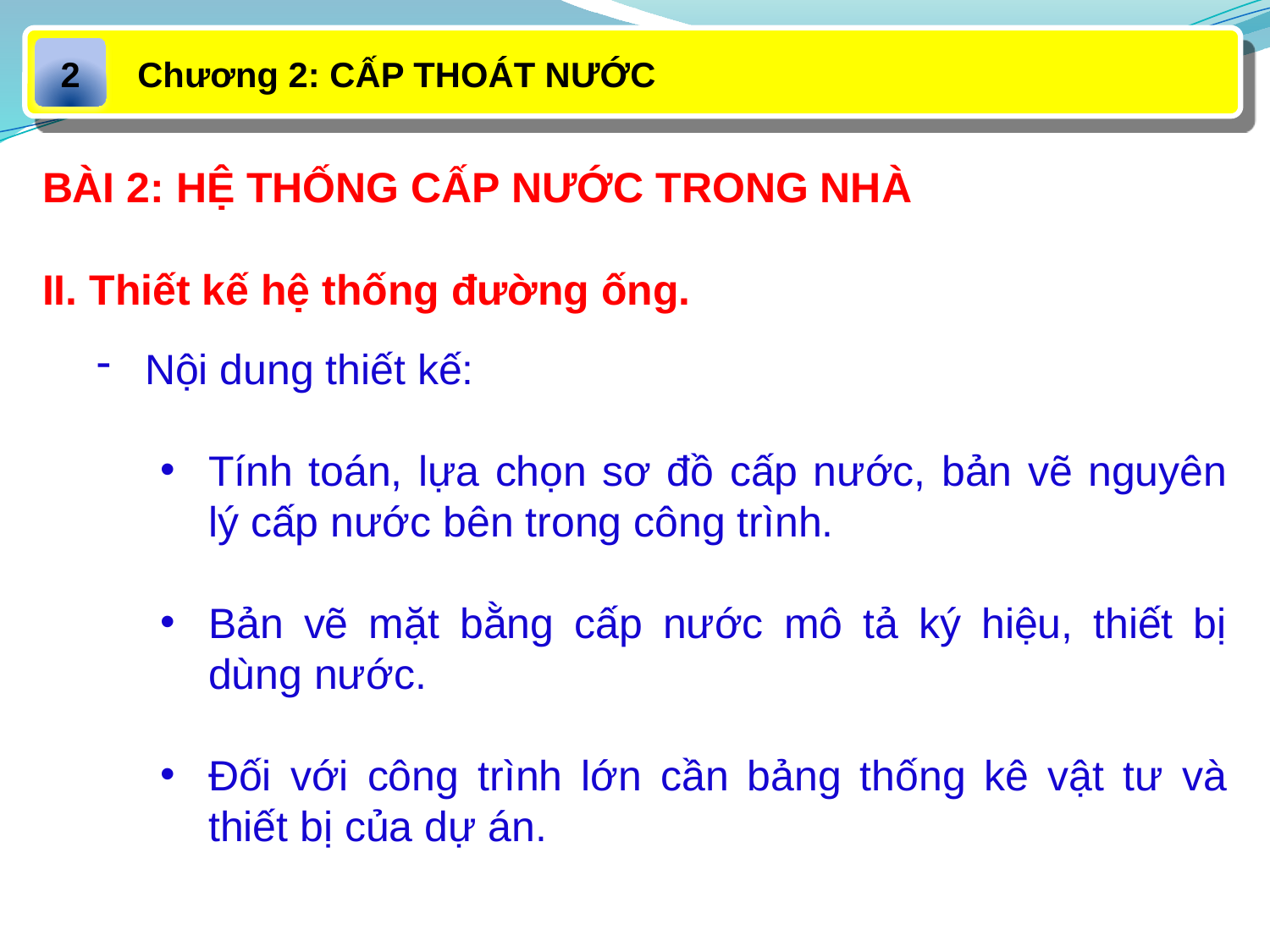

Chương 2: CẤP THOÁT NƯỚC
2

BÀI 2: HỆ THỐNG CẤP NƯỚC TRONG NHÀ

II. Thiết kế hệ thống đường ống.

Nội dung thiết kế:

Tính toán, lựa chọn sơ đồ cấp nước, bản vẽ nguyên lý cấp nước bên trong công trình.

Bản vẽ mặt bằng cấp nước mô tả ký hiệu, thiết bị dùng nước.

Đối với công trình lớn cần bảng thống kê vật tư và thiết bị của dự án.